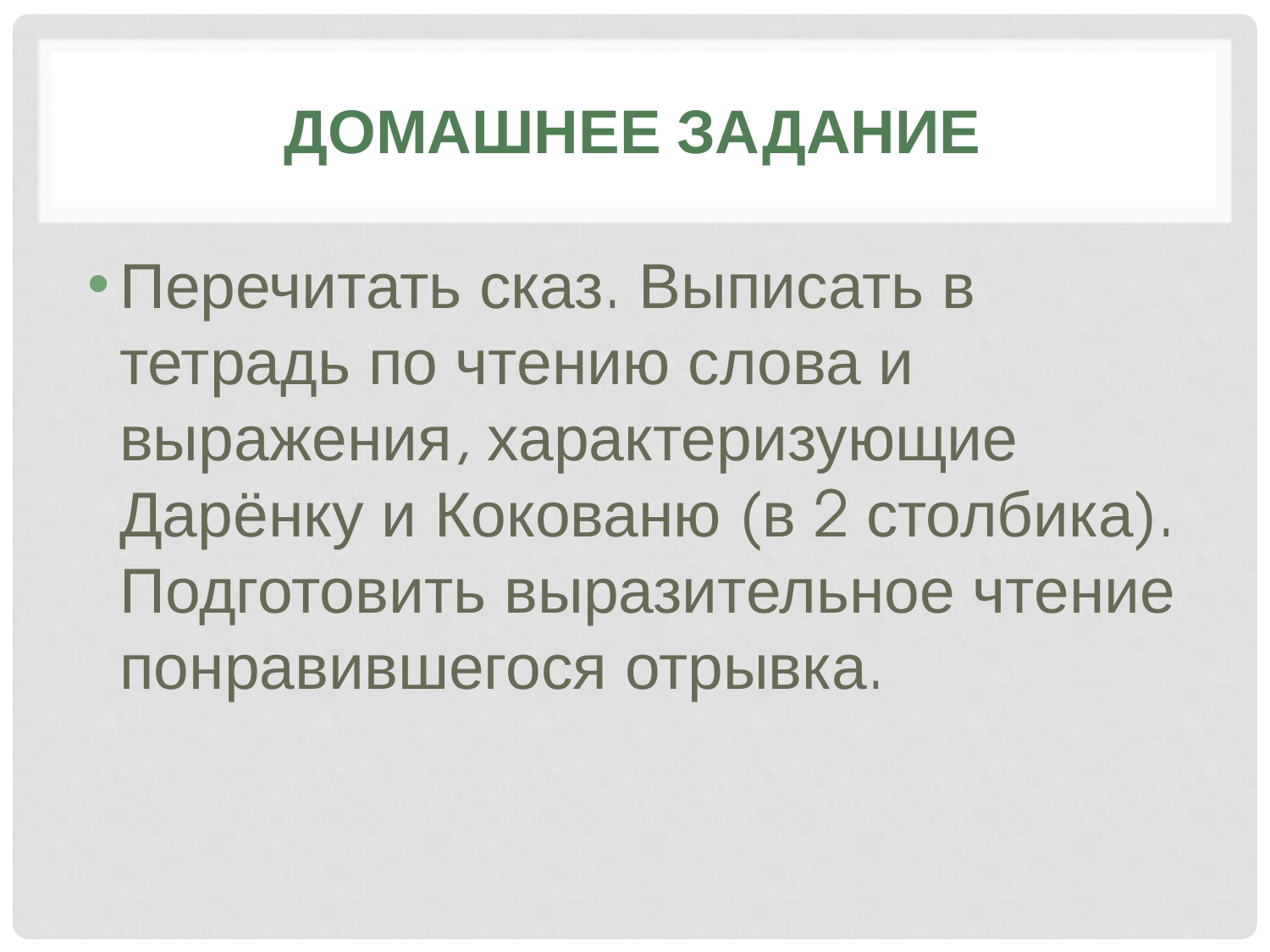

# Домашнее задание
Перечитать сказ. Выписать в тетрадь по чтению слова и выражения, характеризующие Дарёнку и Кокованю (в 2 столбика). Подготовить выразительное чтение понравившегося отрывка.